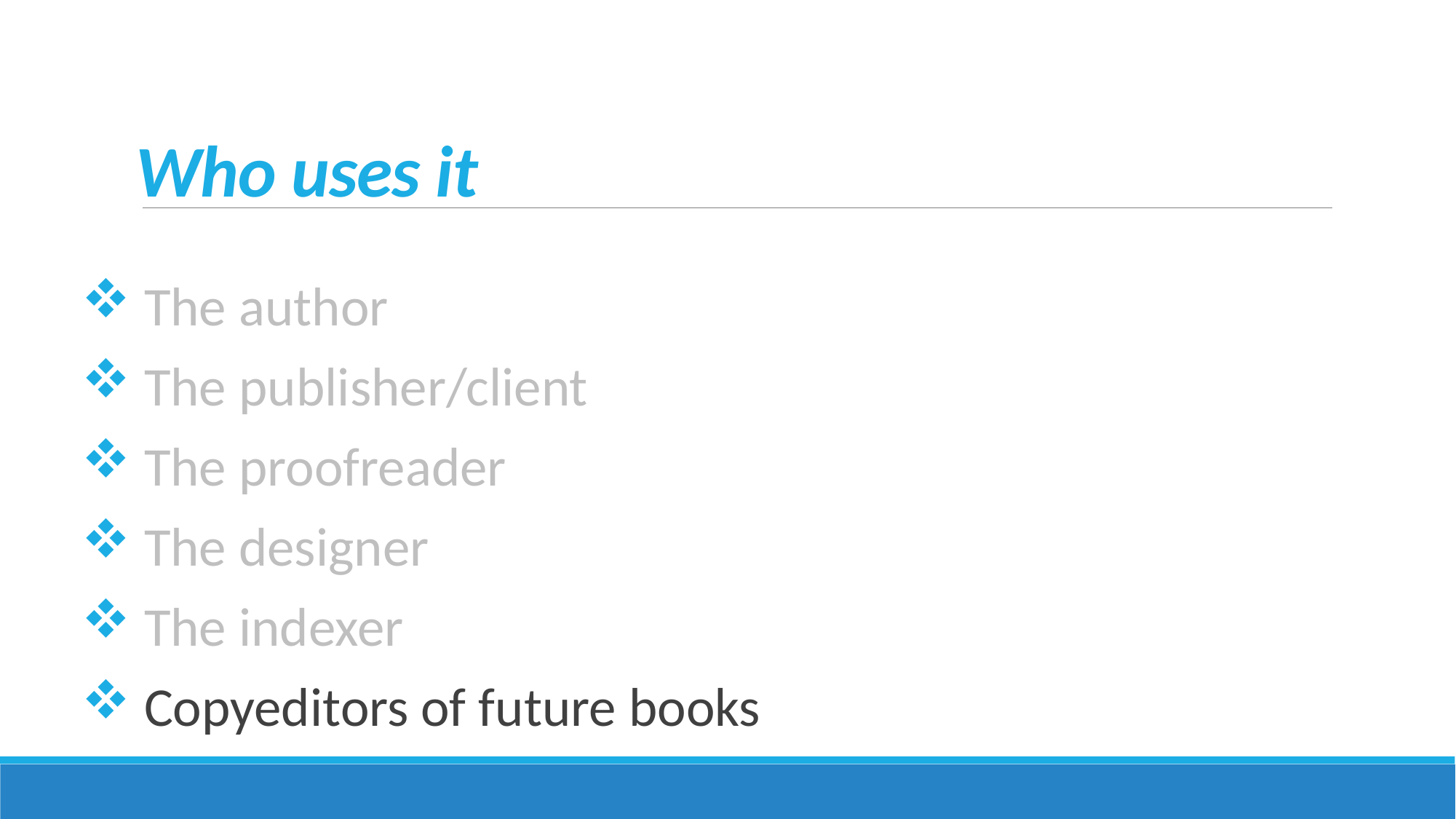

# Who uses it
 The author
 The publisher/client
 The proofreader
 The designer
 The indexer
 Copyeditors of future books